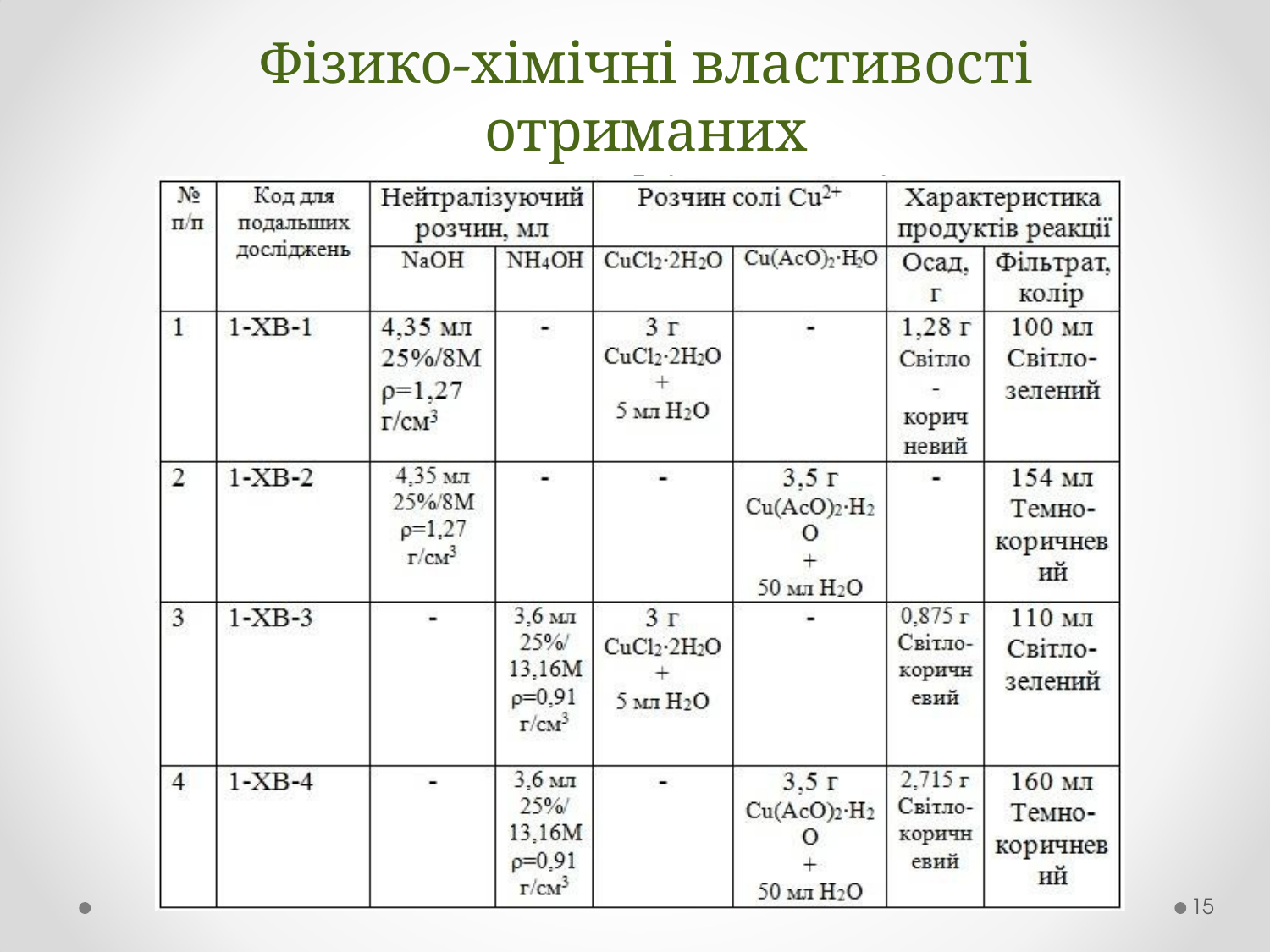

Фізико-хімічні властивості отриманих
солей та фільтратів

15